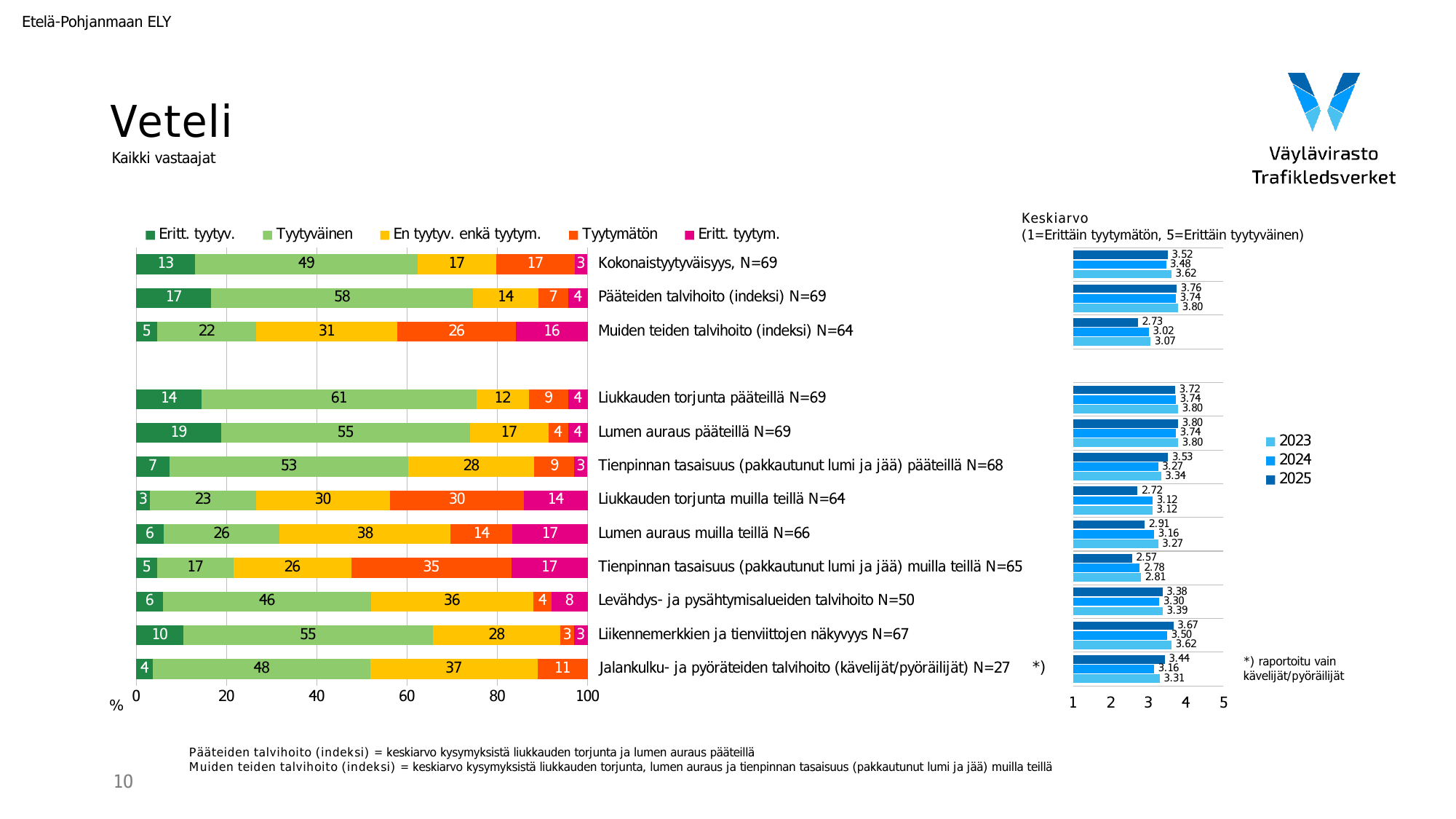

Etelä-Pohjanmaan ELY
# Veteli
Kaikki vastaajat
Keskiarvo
(1=Erittäin tyytymätön, 5=Erittäin tyytyväinen)

### Chart

| Category | Eritt. tyytyv. | Tyytyväinen | En tyytyv. enkä tyytym. | Tyytymätön | Eritt. tyytym. |
|---|---|---|---|---|---|
| Kokonaistyytyväisyys, N=69 | 13.043478 | 49.275362 | 17.391304 | 17.391304 | 2.898551 |
| Pääteiden talvihoito (indeksi) N=69 | 16.666667 | 57.971014499999995 | 14.492753500000001 | 6.521739 | 4.347826 |
| Muiden teiden talvihoito (indeksi) N=64 | 4.600330333333333 | 22.039384333333334 | 31.240044666666666 | 26.236159666666666 | 15.884081333333333 |
|  | None | None | None | None | None |
| Liukkauden torjunta pääteillä N=69 | 14.492754 | 60.869565 | 11.594203 | 8.695652 | 4.347826 |
| Lumen auraus pääteillä N=69 | 18.84058 | 55.072464 | 17.391304 | 4.347826 | 4.347826 |
| Tienpinnan tasaisuus (pakkautunut lumi ja jää) pääteillä N=68 | 7.352941 | 52.941176 | 27.941176 | 8.823529 | 2.941176 |
| Liukkauden torjunta muilla teillä N=64 | 3.125 | 23.4375 | 29.6875 | 29.6875 | 14.0625 |
| Lumen auraus muilla teillä N=66 | 6.060606 | 25.757576 | 37.878788 | 13.636364 | 16.666667 |
| Tienpinnan tasaisuus (pakkautunut lumi ja jää) muilla teillä N=65 | 4.615385 | 16.923077 | 26.153846 | 35.384615 | 16.923077 |
| Levähdys- ja pysähtymisalueiden talvihoito N=50 | 6.0 | 46.0 | 36.0 | 4.0 | 8.0 |
| Liikennemerkkien ja tienviittojen näkyvyys N=67 | 10.447761 | 55.223881 | 28.358209 | 2.985075 | 2.985075 |
| Jalankulku- ja pyöräteiden talvihoito (kävelijät/pyöräilijät) N=27 | 3.703704 | 48.148148 | 37.037037 | 11.111111 | None |

### Chart

| Category | 2025 | 2024 | 2023 |
|---|---|---|---|
*) raportoitu vain
kävelijät/pyöräilijät
*)
%
Pääteiden talvihoito (indeksi) = keskiarvo kysymyksistä liukkauden torjunta ja lumen auraus pääteillä
Muiden teiden talvihoito (indeksi) = keskiarvo kysymyksistä liukkauden torjunta, lumen auraus ja tienpinnan tasaisuus (pakkautunut lumi ja jää) muilla teillä

10